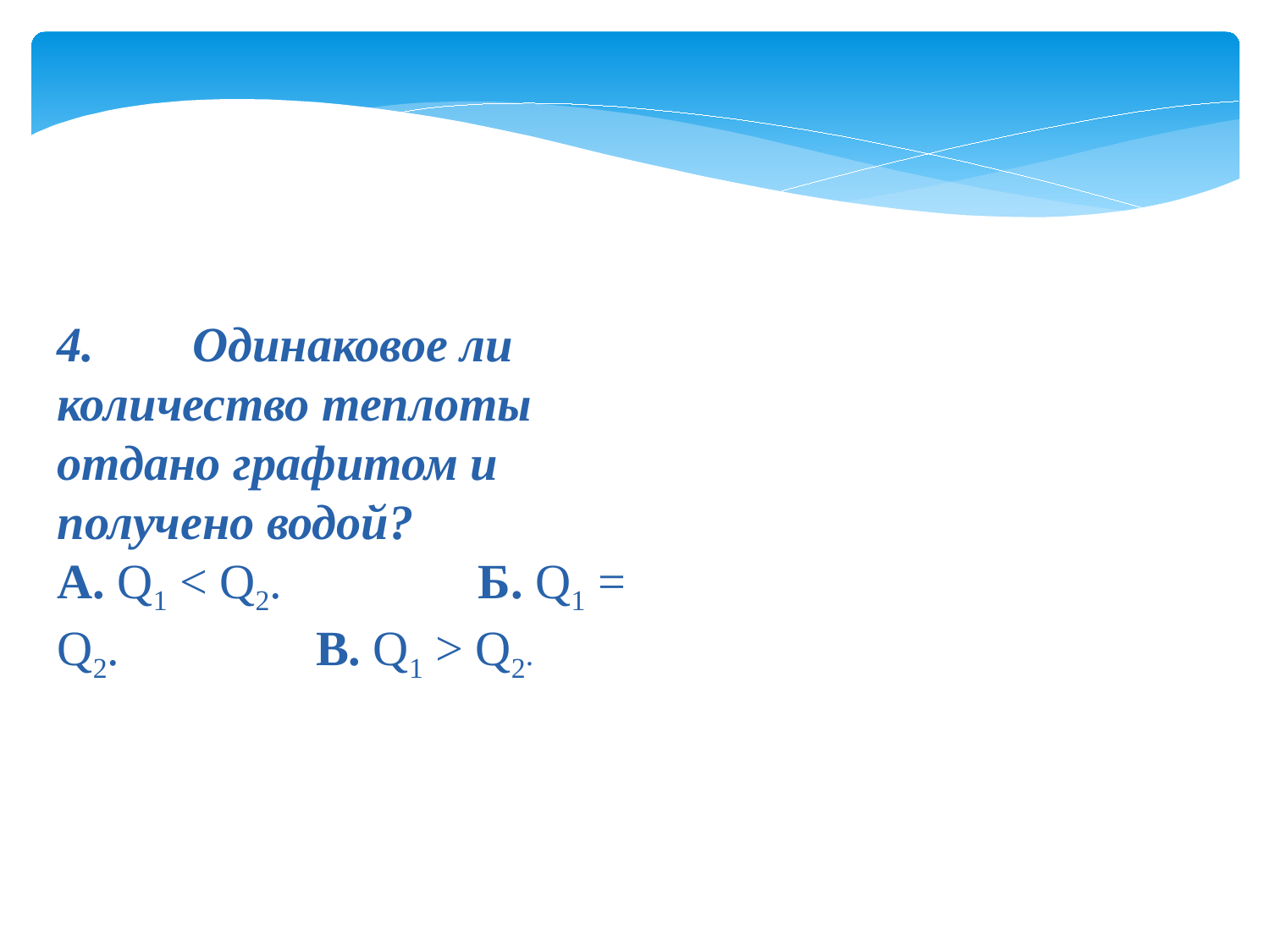

4.        Одинаковое ли количество теплоты отдано графитом и получено водой?
A. Q1 < Q2.                Б. Q1 = Q2.                В. Q1 > Q2.